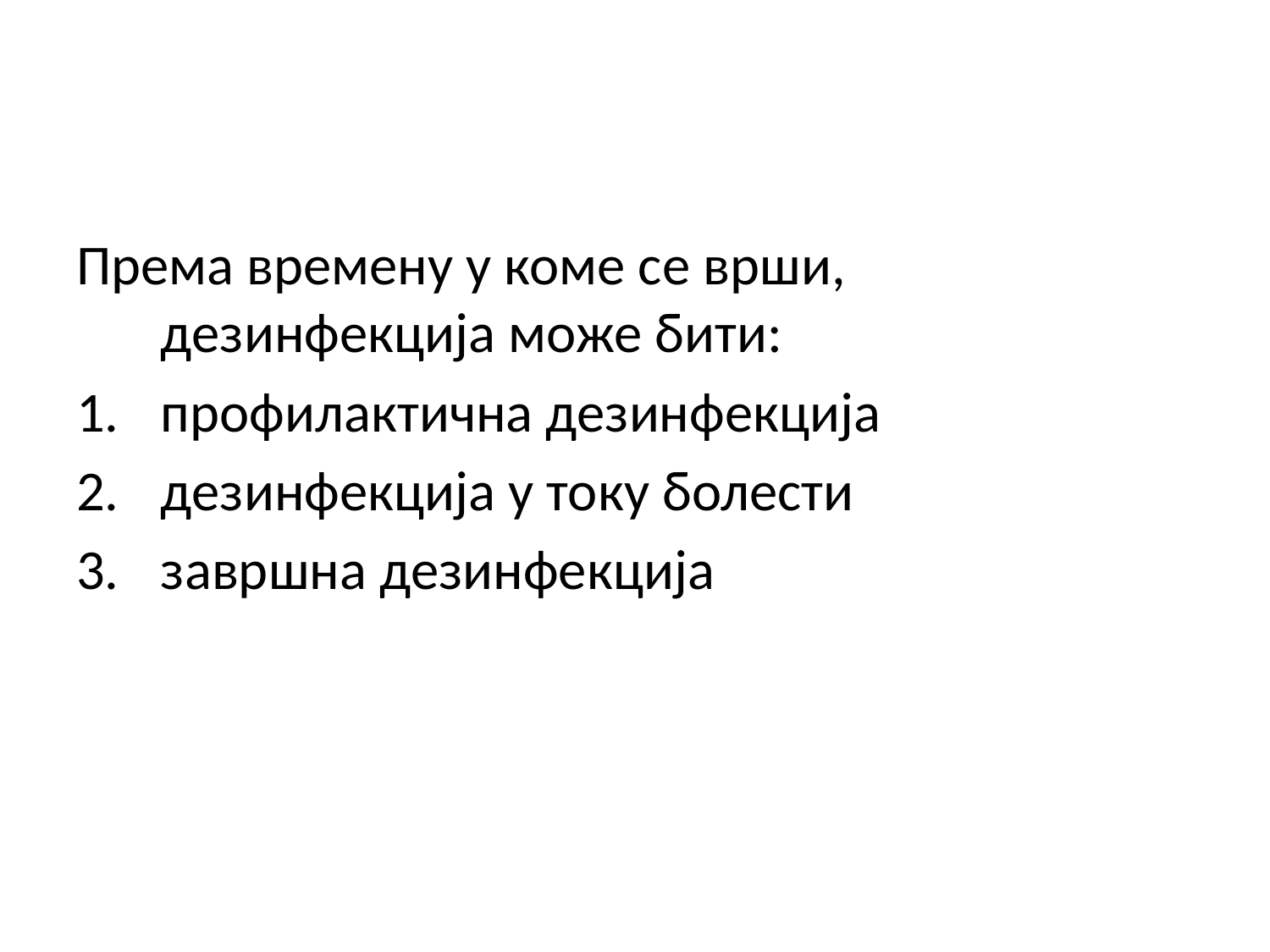

Према времену у коме се врши, дезинфекција може бити:
профилактична дезинфекција
дезинфекција у току болести
завршна дезинфекција